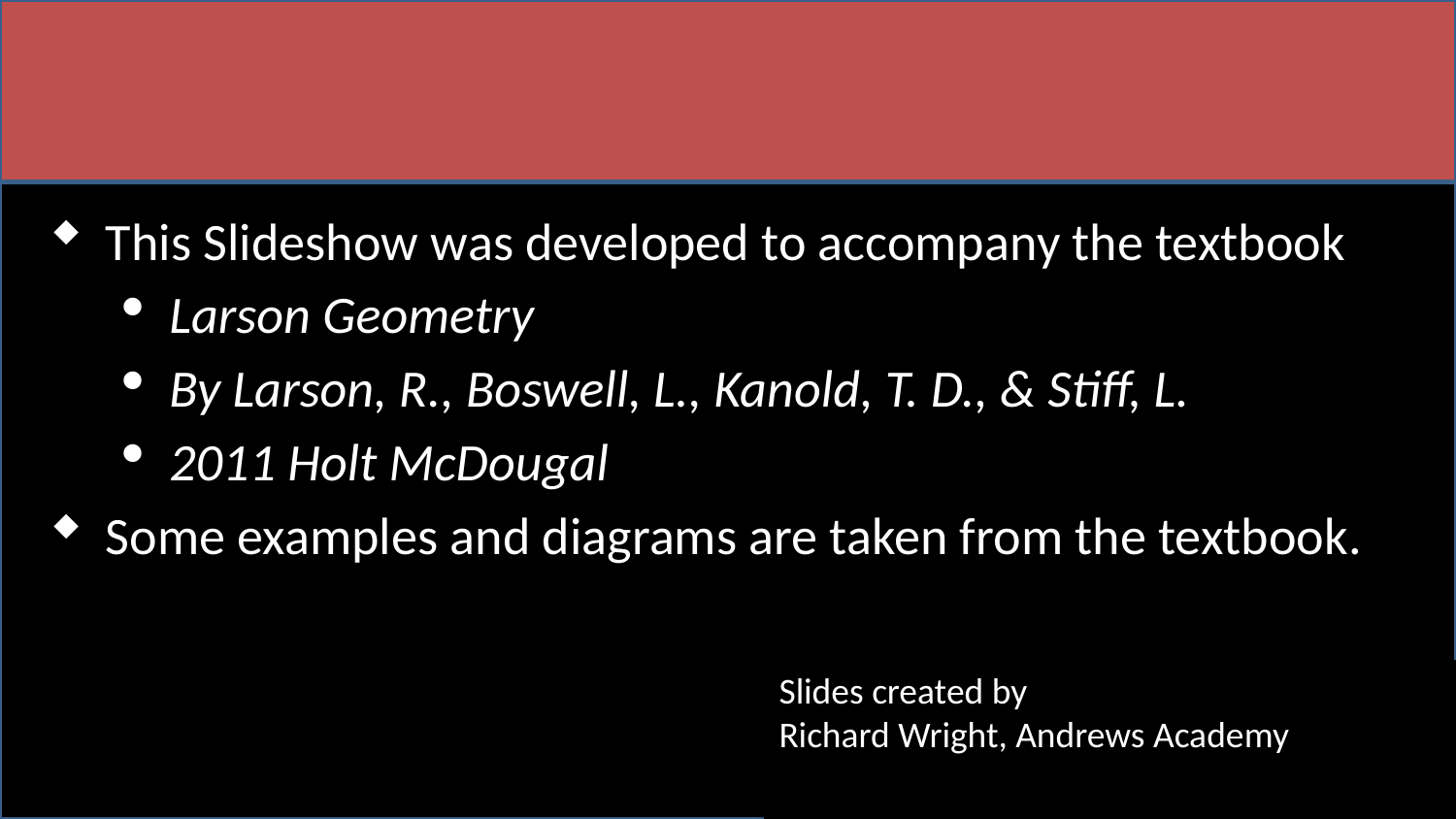

#
This Slideshow was developed to accompany the textbook
Larson Geometry
By Larson, R., Boswell, L., Kanold, T. D., & Stiff, L.
2011 Holt McDougal
Some examples and diagrams are taken from the textbook.

Slides created by
Richard Wright, Andrews Academy
rwright@andrews.edu